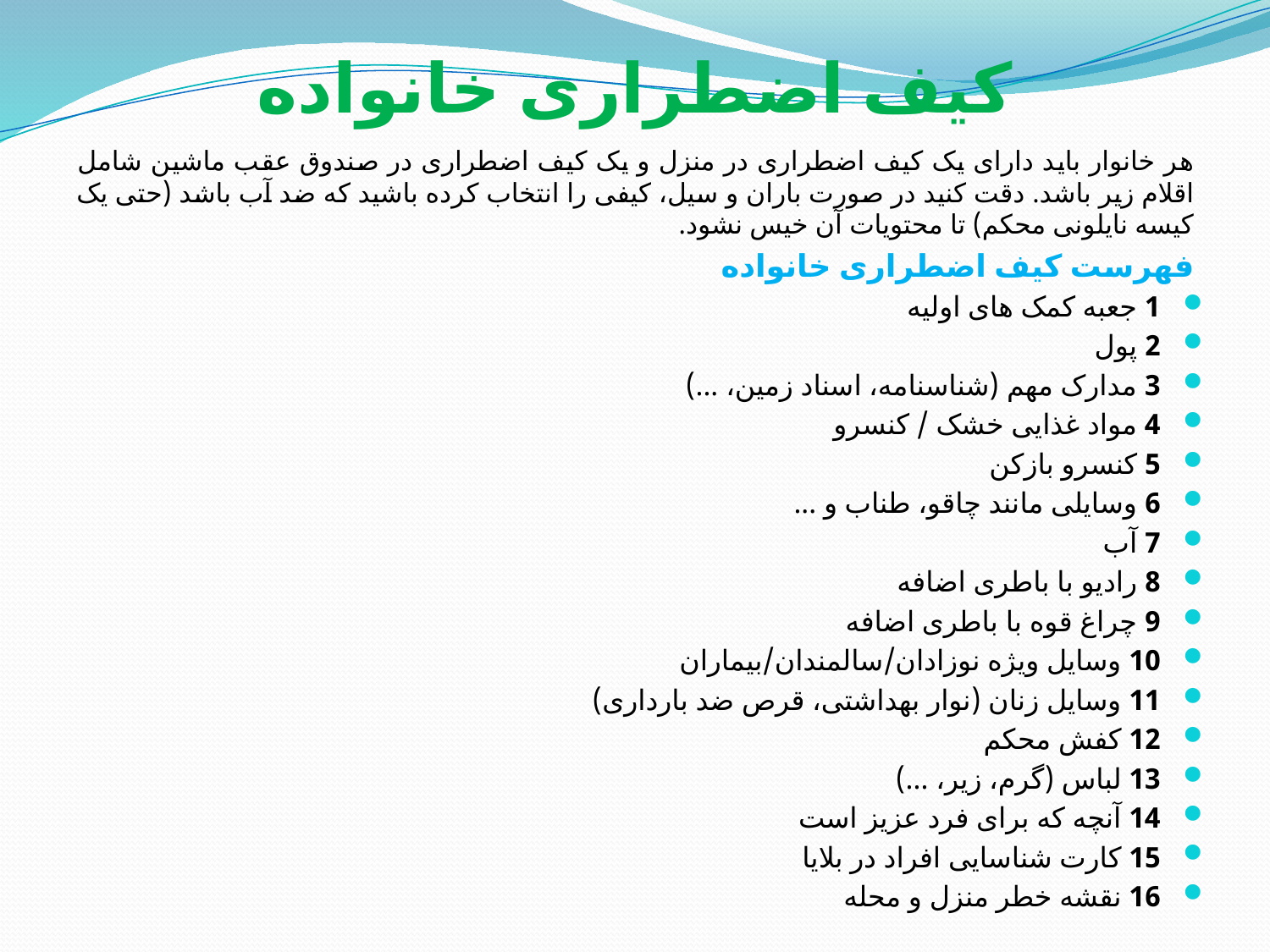

# کیف اضطراری خانواده
هر خانوار باید دارای یک کیف اضطراری در منزل و یک کیف اضطراری در صندوق عقب ماشین شامل اقلام زیر باشد. دقت کنید در صورت باران و سیل، کیفی را انتخاب کرده باشید که ضد آب باشد (حتی یک کیسه نایلونی محکم) تا محتویات آن خیس نشود.
فهرست کیف اضطراری خانواده
1 جعبه کمک های اولیه
2 پول
3 مدارک مهم (شناسنامه، اسناد زمین، ...)
4 مواد غذایی خشک / کنسرو
5 کنسرو بازکن
6 وسایلی مانند چاقو، طناب و ...
7 آب
8 رادیو با باطری اضافه
9 چراغ قوه با باطری اضافه
10 وسایل ویژه نوزادان/سالمندان/بیماران
11 وسایل زنان (نوار بهداشتی، قرص ضد بارداری)
12 کفش محکم
13 لباس (گرم، زیر، ...)
14 آنچه که برای فرد عزیز است
15 کارت شناسایی افراد در بلایا
16 نقشه خطر منزل و محله